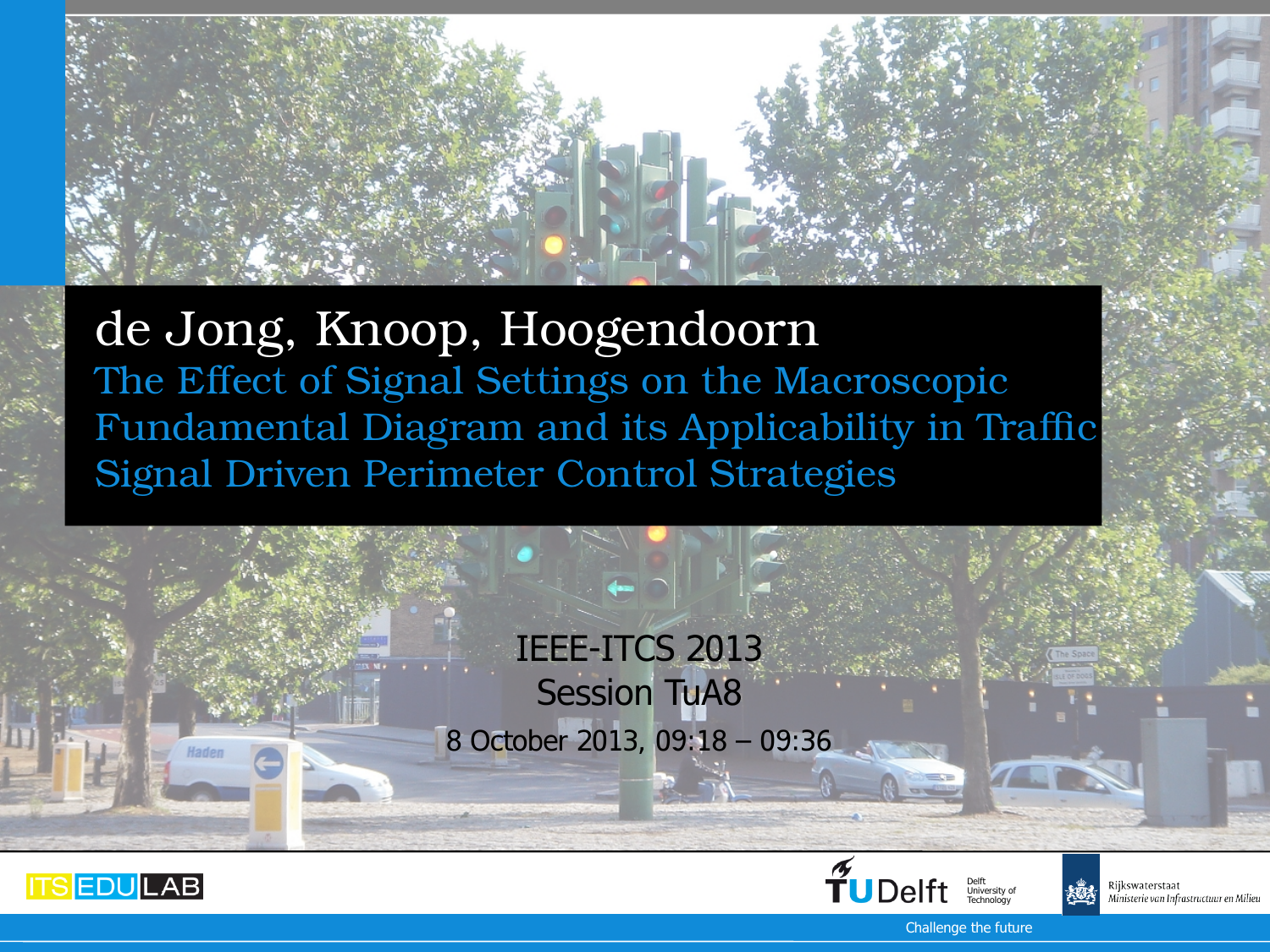

# de Jong, Knoop, Hoogendoorn The Effect of Signal Settings on the Macroscopic Fundamental Diagram and its Applicability in Traffic Signal Driven Perimeter Control Strategies

IEEE-ITCS 2013
Session TuA8
8 October 2013, 09:18 – 09:36